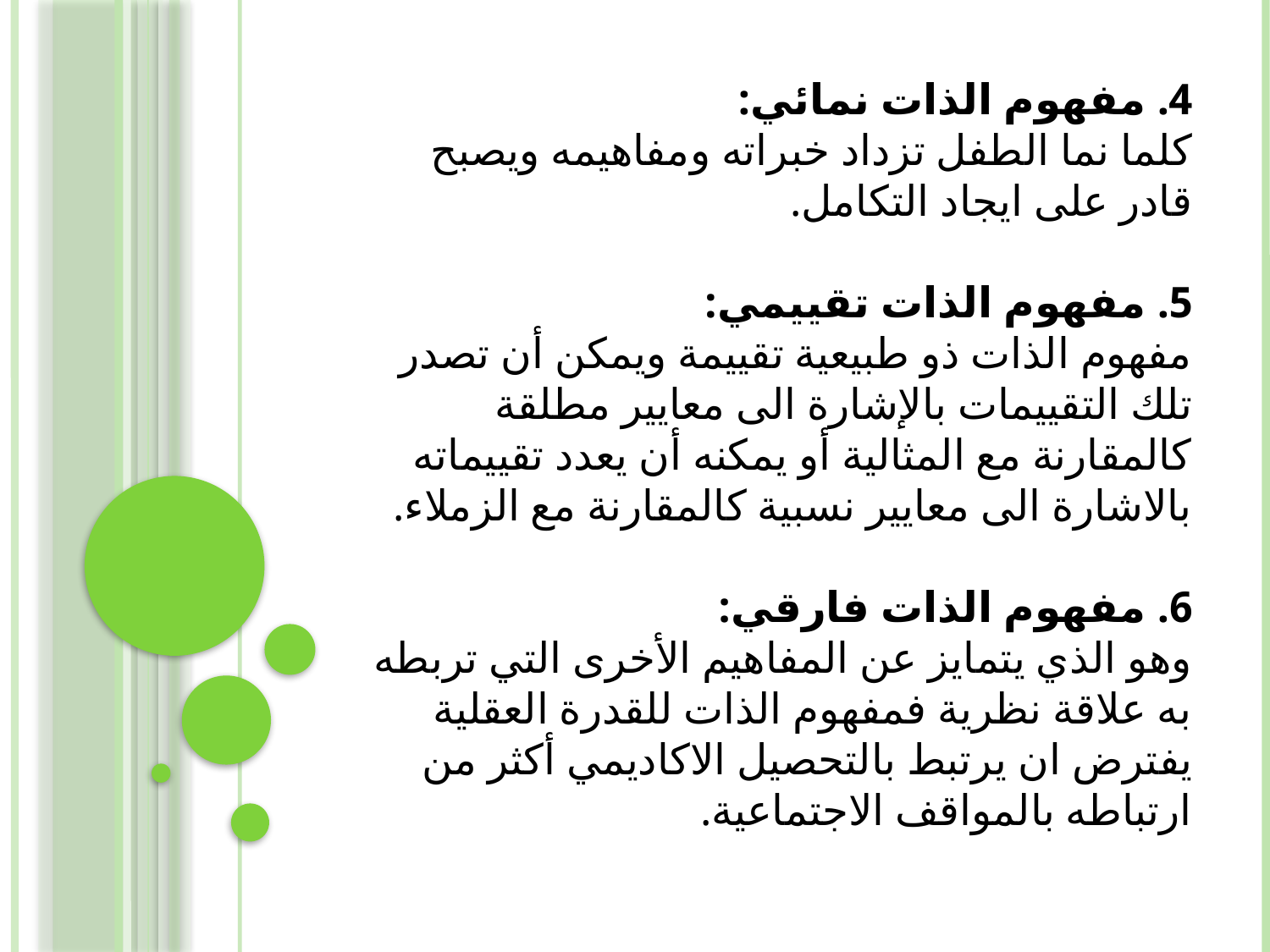

4. مفهوم الذات نمائي:
كلما نما الطفل تزداد خبراته ومفاهيمه ويصبح قادر على ايجاد التكامل.

5. مفهوم الذات تقييمي:
مفهوم الذات ذو طبيعية تقييمة ويمكن أن تصدر تلك التقييمات بالإشارة الى معايير مطلقة كالمقارنة مع المثالية أو يمكنه أن يعدد تقييماته بالاشارة الى معايير نسبية كالمقارنة مع الزملاء.

6. مفهوم الذات فارقي:
وهو الذي يتمايز عن المفاهيم الأخرى التي تربطه به علاقة نظرية فمفهوم الذات للقدرة العقلية يفترض ان يرتبط بالتحصيل الاكاديمي أكثر من ارتباطه بالمواقف الاجتماعية.